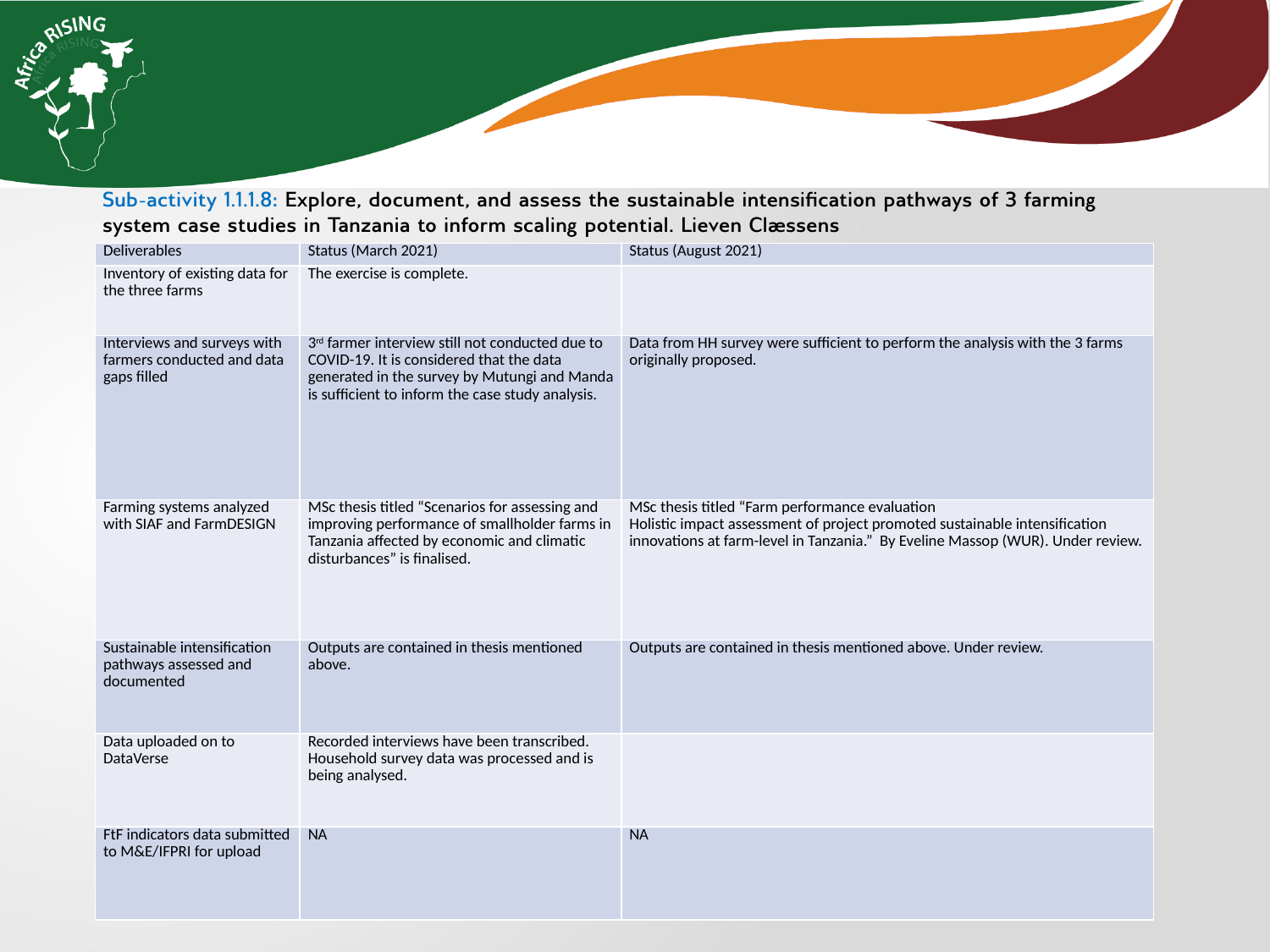

Sub-activity 1.1.1.8: Explore, document, and assess the sustainable intensification pathways of 3 farming system case studies in Tanzania to inform scaling potential. Lieven Claessens

| Deliverables | Status (March 2021) | Status (August 2021) |
| --- | --- | --- |
| Inventory of existing data for the three farms | The exercise is complete. |  |
| Interviews and surveys with farmers conducted and data gaps filled | 3rd farmer interview still not conducted due to COVID-19. It is considered that the data generated in the survey by Mutungi and Manda is sufficient to inform the case study analysis. | Data from HH survey were sufficient to perform the analysis with the 3 farms originally proposed. |
| Farming systems analyzed with SIAF and FarmDESIGN | MSc thesis titled “Scenarios for assessing and improving performance of smallholder farms in Tanzania affected by economic and climatic disturbances” is finalised. | MSc thesis titled “Farm performance evaluation Holistic impact assessment of project promoted sustainable intensification innovations at farm-level in Tanzania.” By Eveline Massop (WUR). Under review. |
| Sustainable intensification pathways assessed and documented | Outputs are contained in thesis mentioned above. | Outputs are contained in thesis mentioned above. Under review. |
| Data uploaded on to DataVerse | Recorded interviews have been transcribed. Household survey data was processed and is being analysed. |  |
| FtF indicators data submitted to M&E/IFPRI for upload | NA | NA |